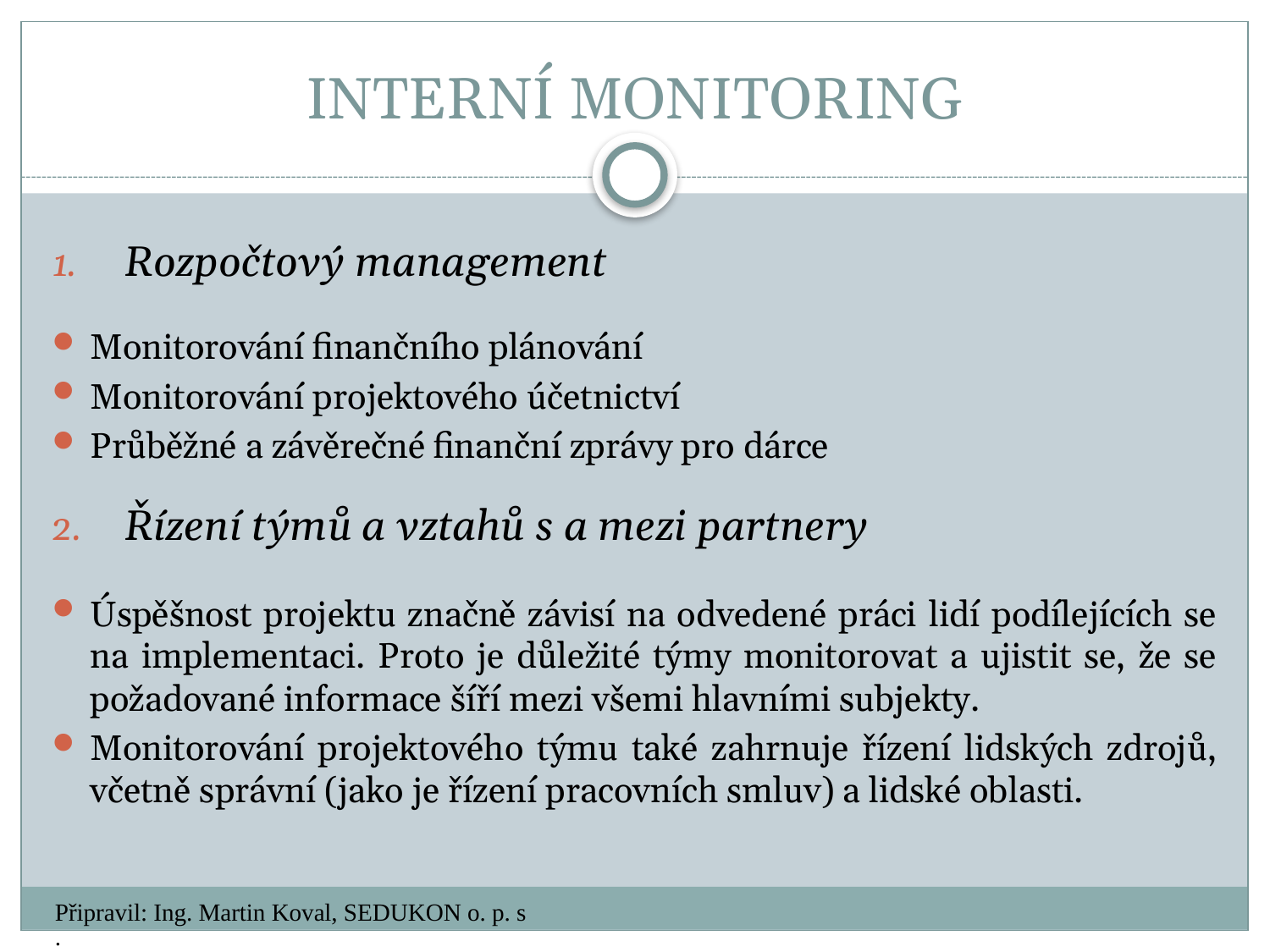

# INTERNÍ MONITORING
Rozpočtový management

Monitorování finančního plánování
Monitorování projektového účetnictví
Průběžné a závěrečné finanční zprávy pro dárce

Řízení týmů a vztahů s a mezi partnery

Úspěšnost projektu značně závisí na odvedené práci lidí podílejících se na implementaci. Proto je důležité týmy monitorovat a ujistit se, že se požadované informace šíří mezi všemi hlavními subjekty.
Monitorování projektového týmu také zahrnuje řízení lidských zdrojů, včetně správní (jako je řízení pracovních smluv) a lidské oblasti.

Připravil: Ing. Martin Koval, SEDUKON o. p. s.